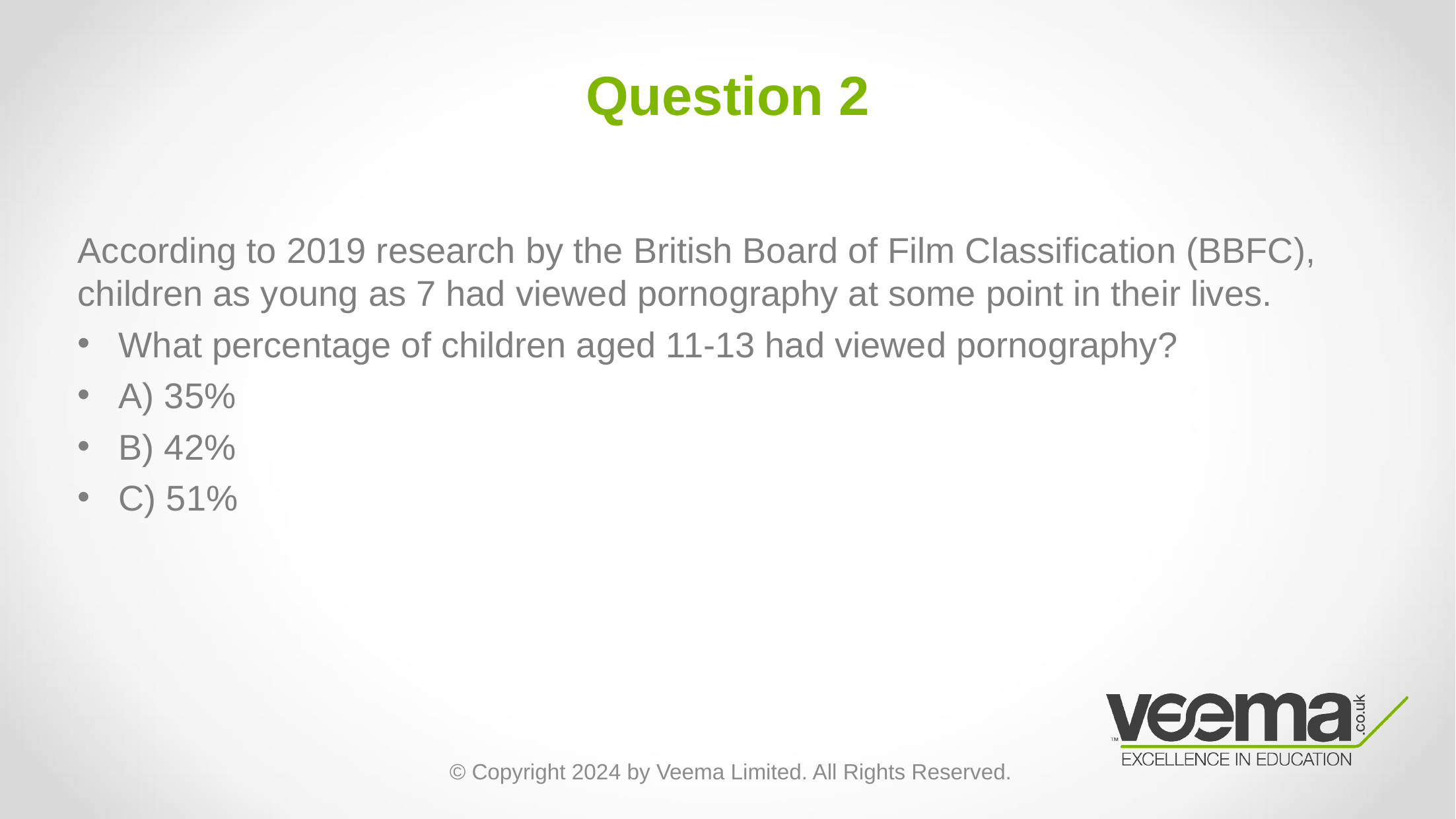

# Question 2
According to 2019 research by the British Board of Film Classification (BBFC), children as young as 7 had viewed pornography at some point in their lives.
What percentage of children aged 11-13 had viewed pornography?
A) 35%
B) 42%
C) 51%